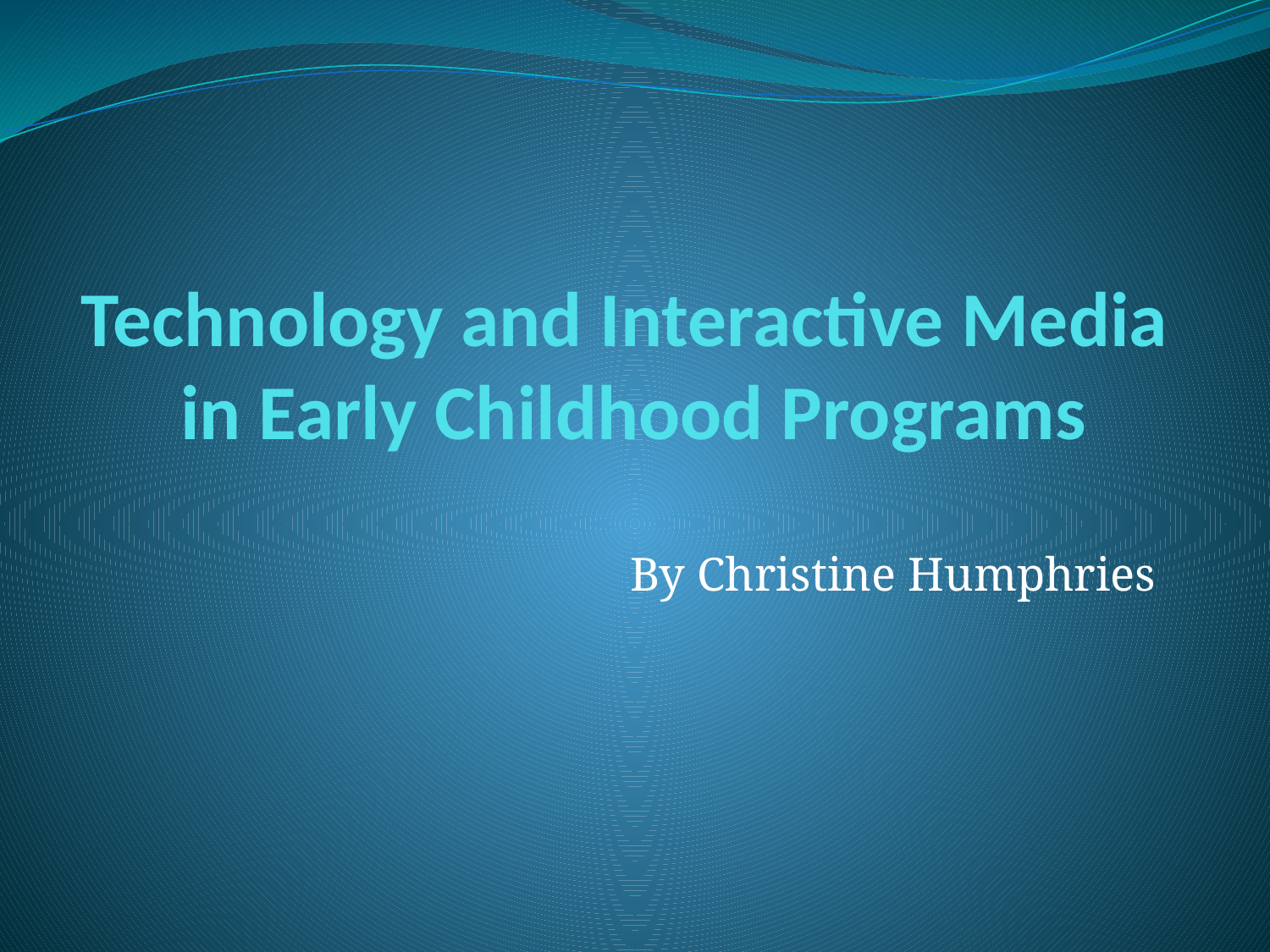

# Technology and Interactive Media in Early Childhood Programs
By Christine Humphries